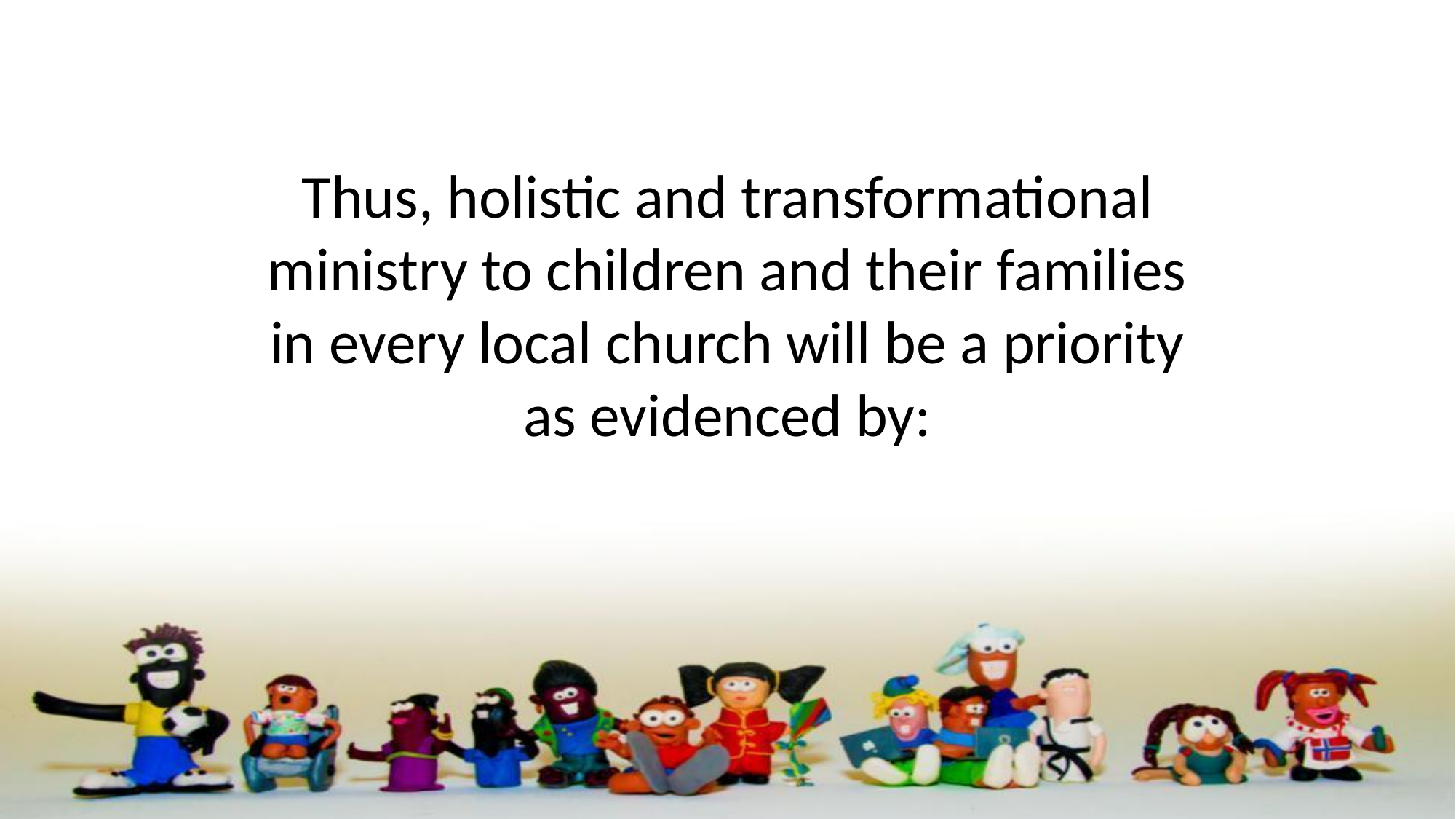

Thus, holistic and transformational ministry to children and their families in every local church will be a priority as evidenced by: